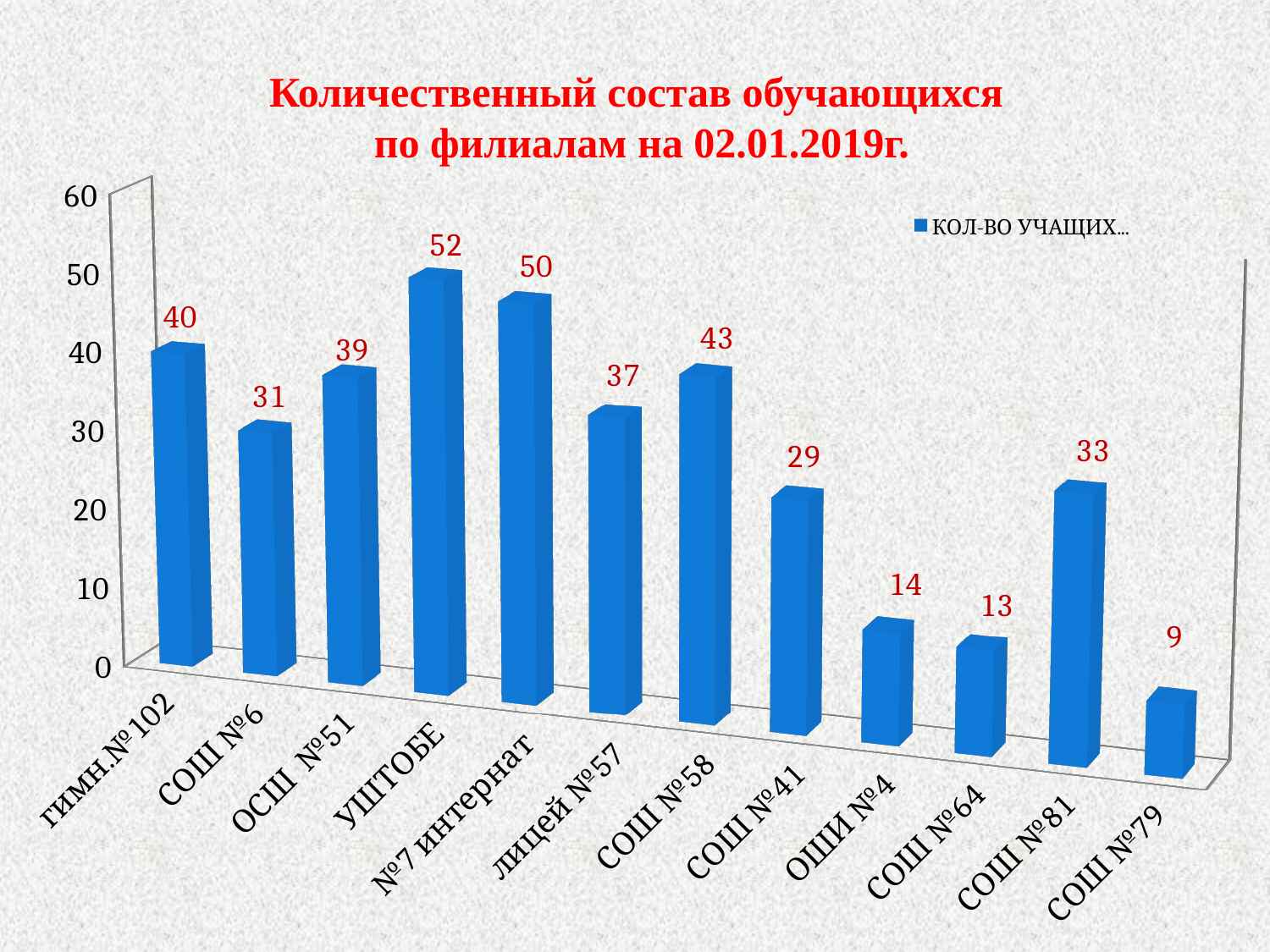

# Количественный состав обучающихся по филиалам на 02.01.2019г.

[unsupported chart]